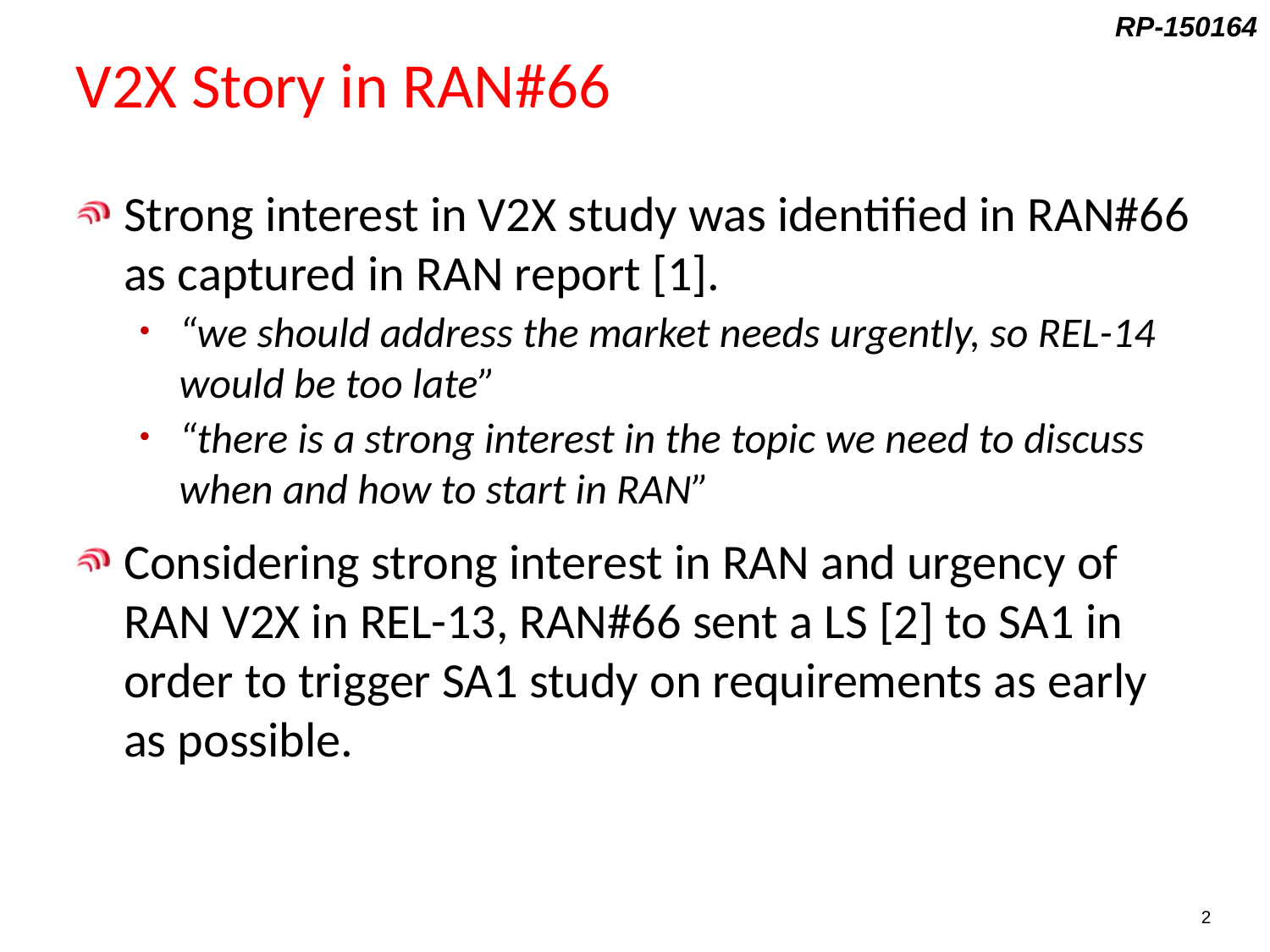

# V2X Story in RAN#66
Strong interest in V2X study was identified in RAN#66 as captured in RAN report [1].
“we should address the market needs urgently, so REL-14 would be too late”
“there is a strong interest in the topic we need to discuss when and how to start in RAN”
Considering strong interest in RAN and urgency of RAN V2X in REL-13, RAN#66 sent a LS [2] to SA1 in order to trigger SA1 study on requirements as early as possible.

2